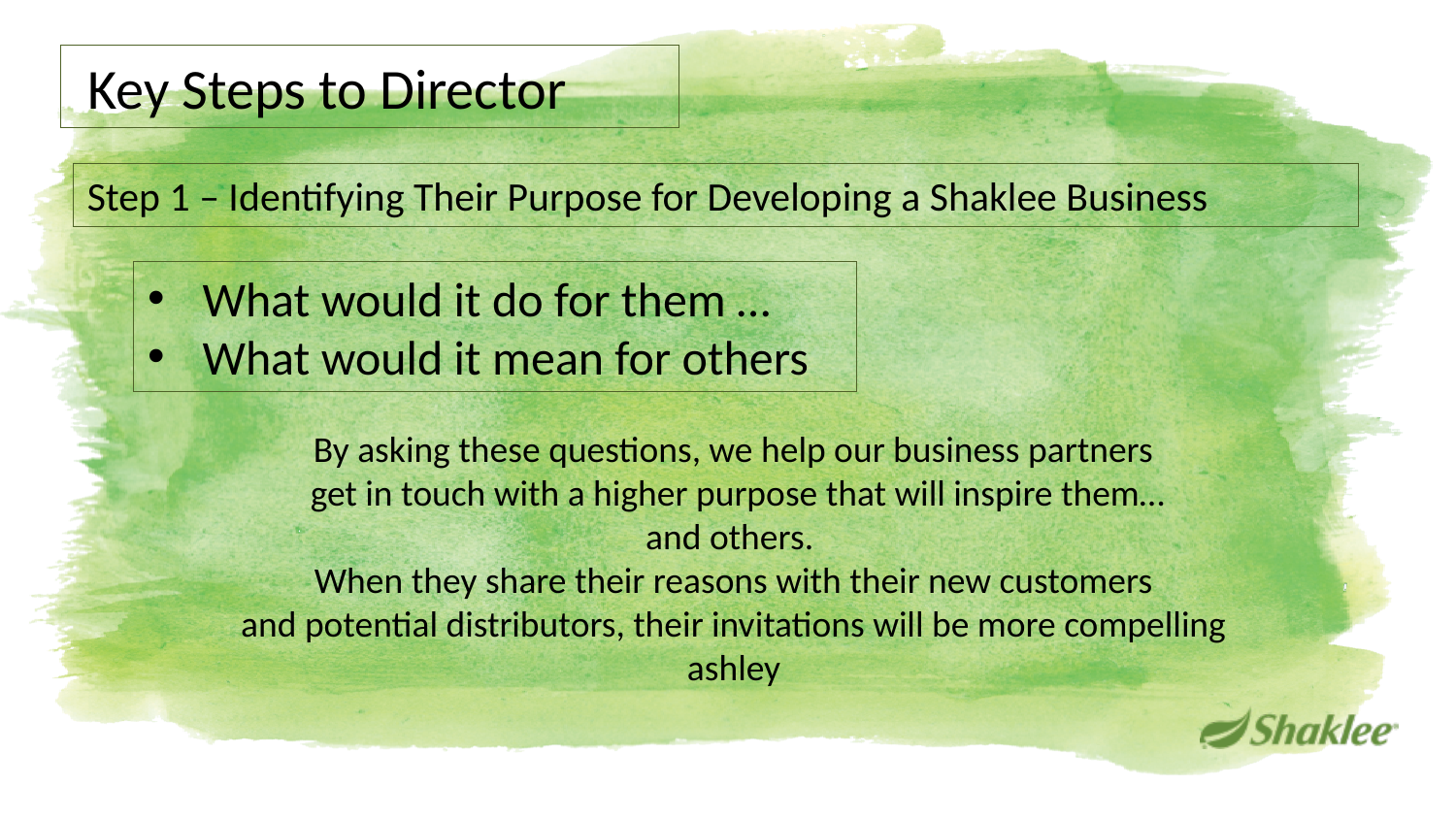

Key Steps to Director
Step 1 – Identifying Their Purpose for Developing a Shaklee Business
What would it do for them …
What would it mean for others
By asking these questions, we help our business partners
 get in touch with a higher purpose that will inspire them…
and others.
When they share their reasons with their new customers
and potential distributors, their invitations will be more compelling
ashley